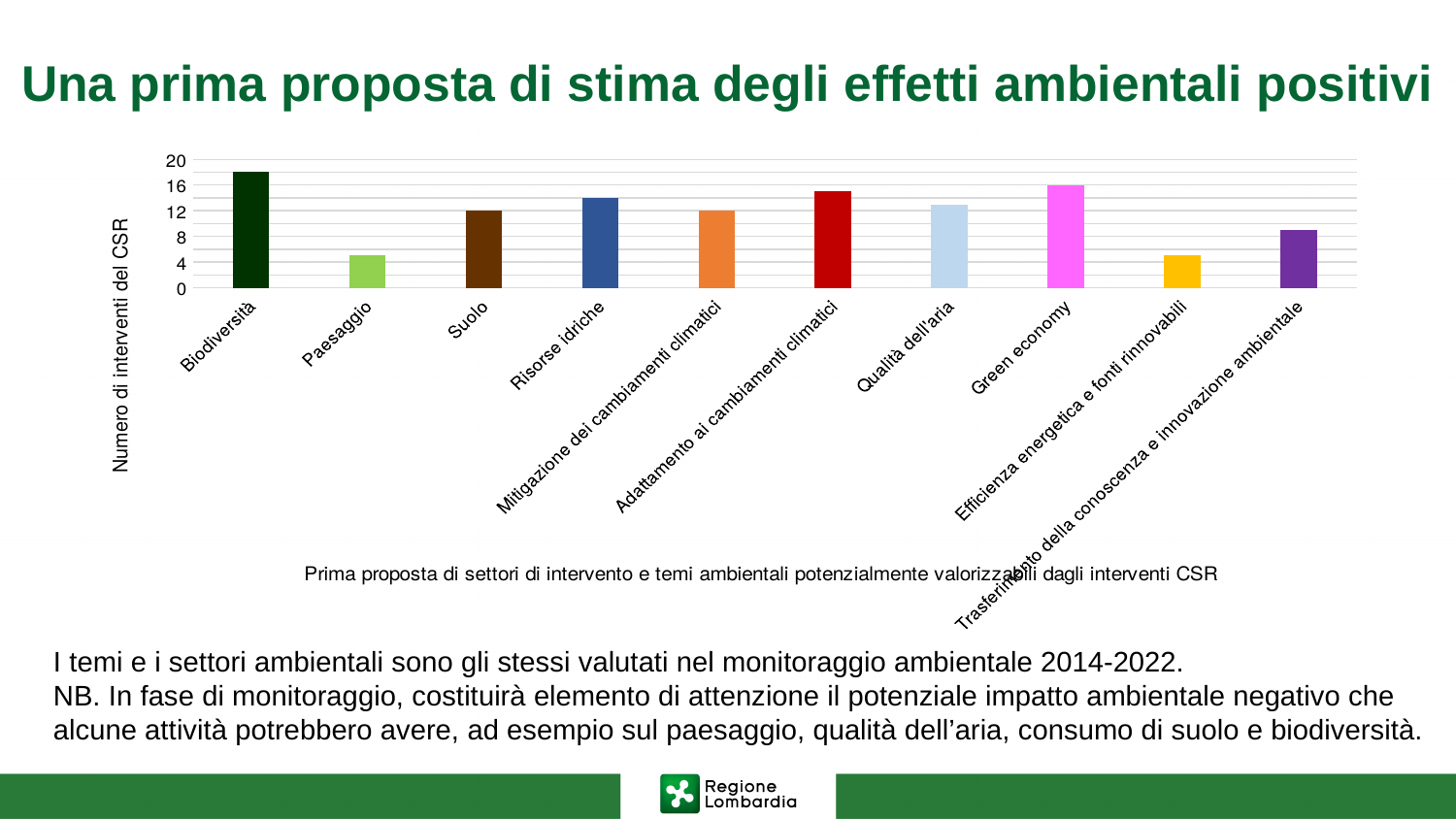

# Una prima proposta di stima degli effetti ambientali positivi

### Chart

| Category | N interventi |
|---|---|
| Biodiversità | 18.0 |
| Paesaggio | 5.0 |
| Suolo | 12.0 |
| Risorse idriche | 14.0 |
| Mitigazione dei cambiamenti climatici | 12.0 |
| Adattamento ai cambiamenti climatici | 15.0 |
| Qualità dell'aria | 13.0 |
| Green economy | 16.0 |
| Efficienza energetica e fonti rinnovabili | 5.0 |
| Trasferimento della conoscenza e innovazione ambientale | 9.0 |
I temi e i settori ambientali sono gli stessi valutati nel monitoraggio ambientale 2014-2022.
NB. In fase di monitoraggio, costituirà elemento di attenzione il potenziale impatto ambientale negativo che alcune attività potrebbero avere, ad esempio sul paesaggio, qualità dell’aria, consumo di suolo e biodiversità.